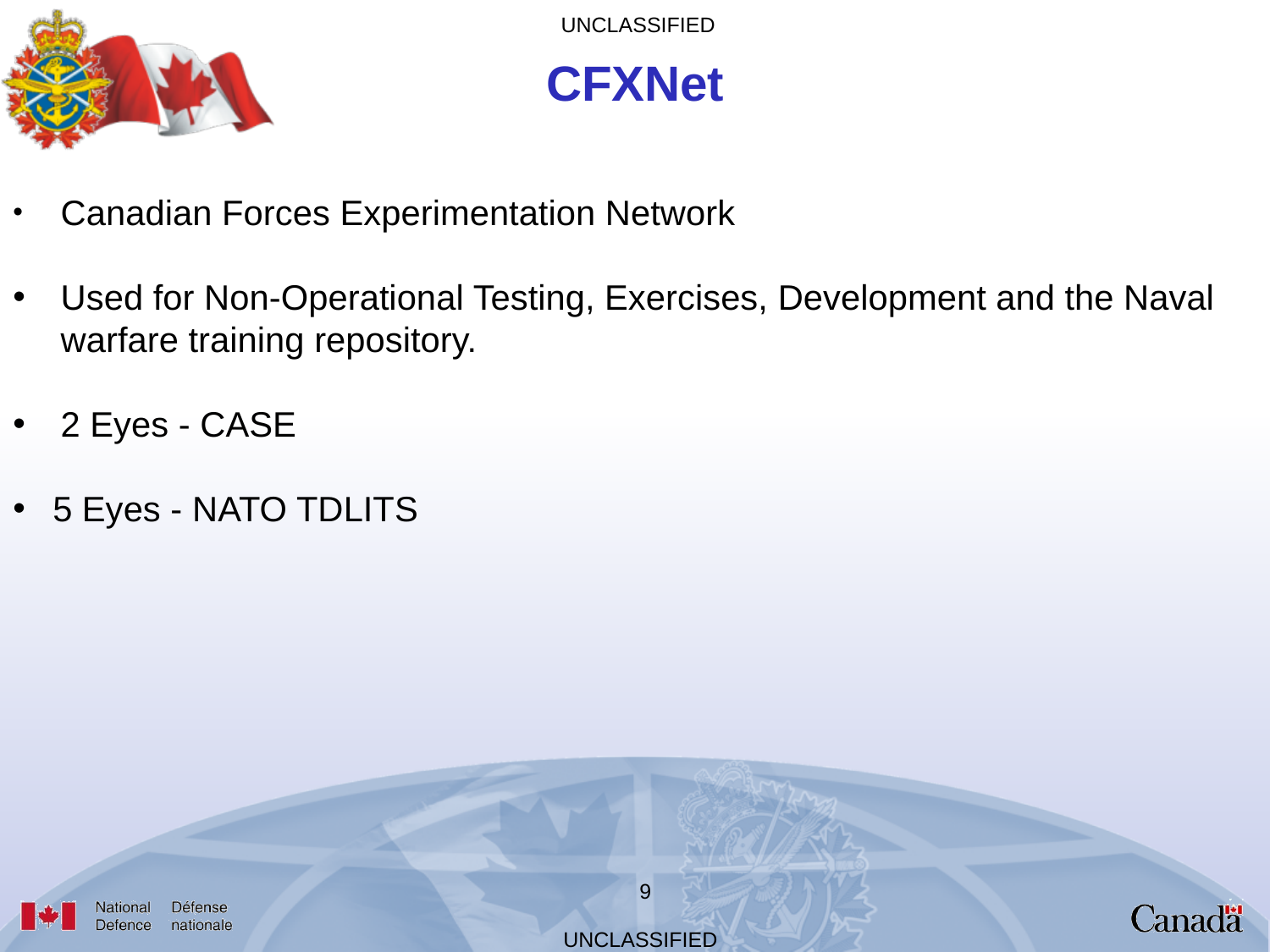

CFXNet
 Canadian Forces Experimentation Network​

Used for Non-Operational Testing, Exercises, Development and the Naval warfare training repository.​

2 Eyes - CASE​

5 Eyes - NATO TDLITS